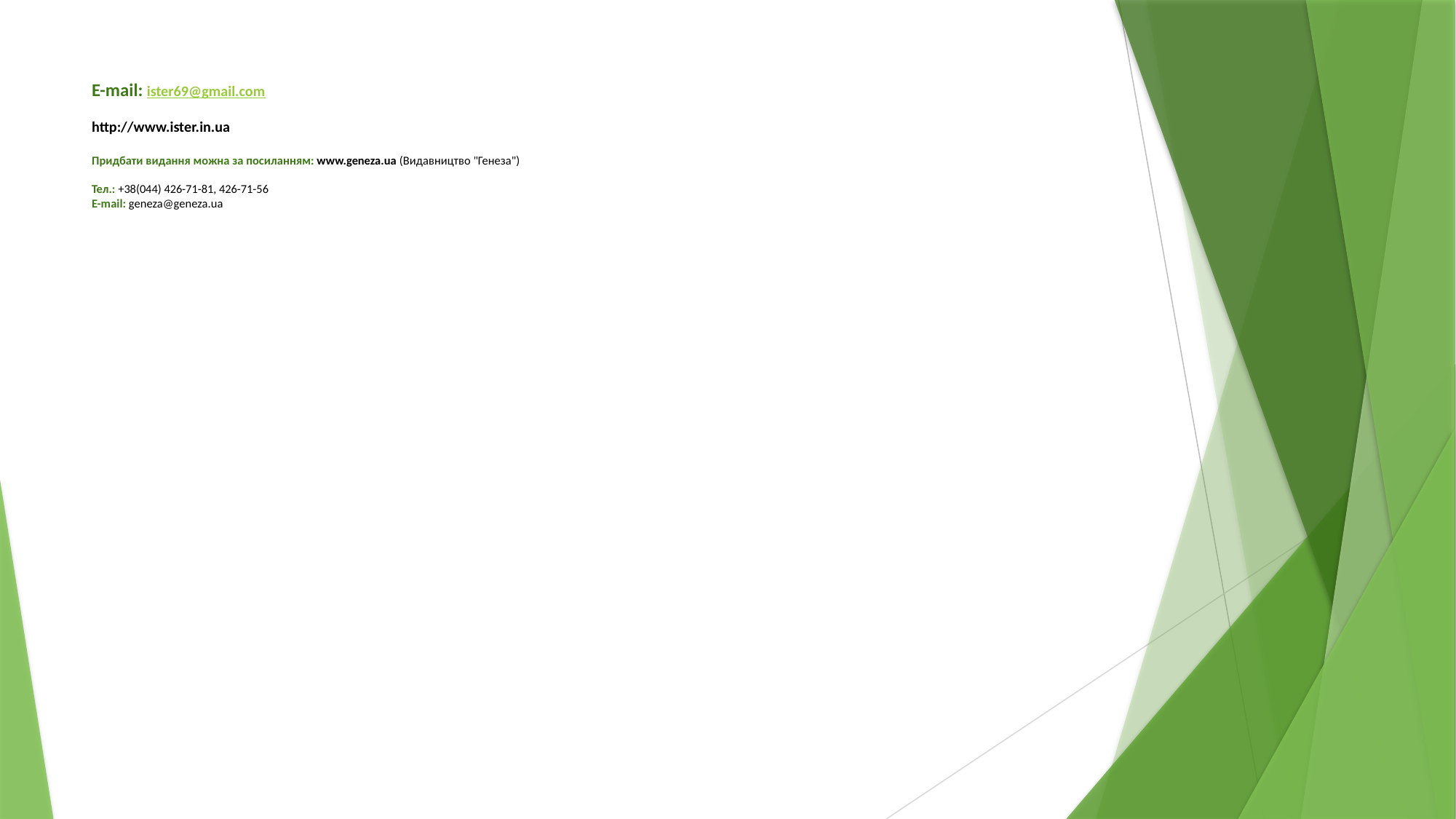

# E-mail: ister69@gmail.com http://www.ister.in.ua Придбати видання можна за посиланням: www.geneza.ua (Видавництво "Генеза") Тел.: +38(044) 426-71-81, 426-71-56 E-mail: geneza@geneza.ua